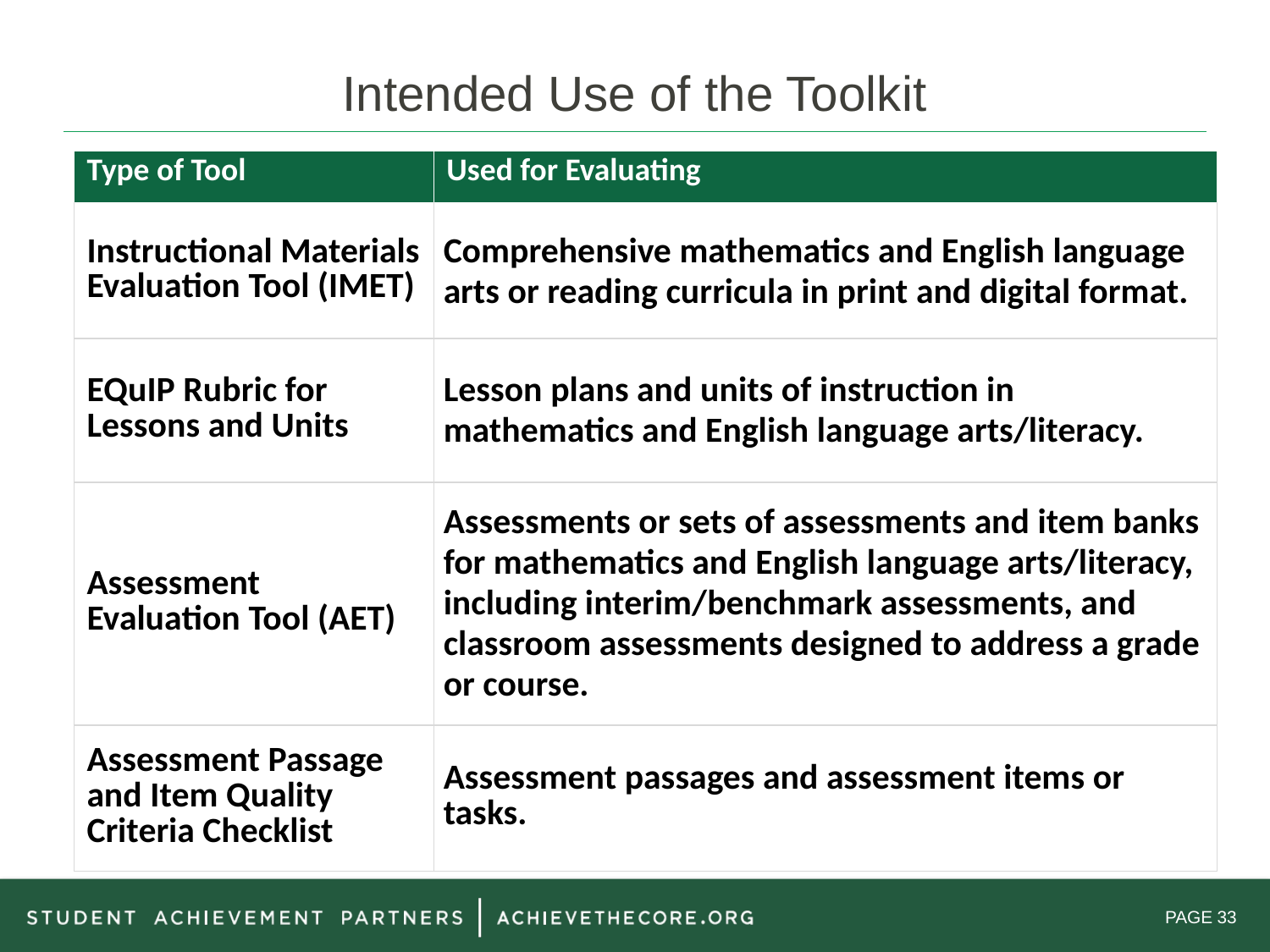

# Intended Use of the Toolkit
| Type of Tool | Used for Evaluating |
| --- | --- |
| Instructional Materials Evaluation Tool (IMET) | Comprehensive mathematics and English language arts or reading curricula in print and digital format. |
| EQuIP Rubric for Lessons and Units | Lesson plans and units of instruction in mathematics and English language arts/literacy. |
| Assessment Evaluation Tool (AET) | Assessments or sets of assessments and item banks for mathematics and English language arts/literacy, including interim/benchmark assessments, and classroom assessments designed to address a grade or course. |
| Assessment Passage and Item Quality Criteria Checklist | Assessment passages and assessment items or tasks. |